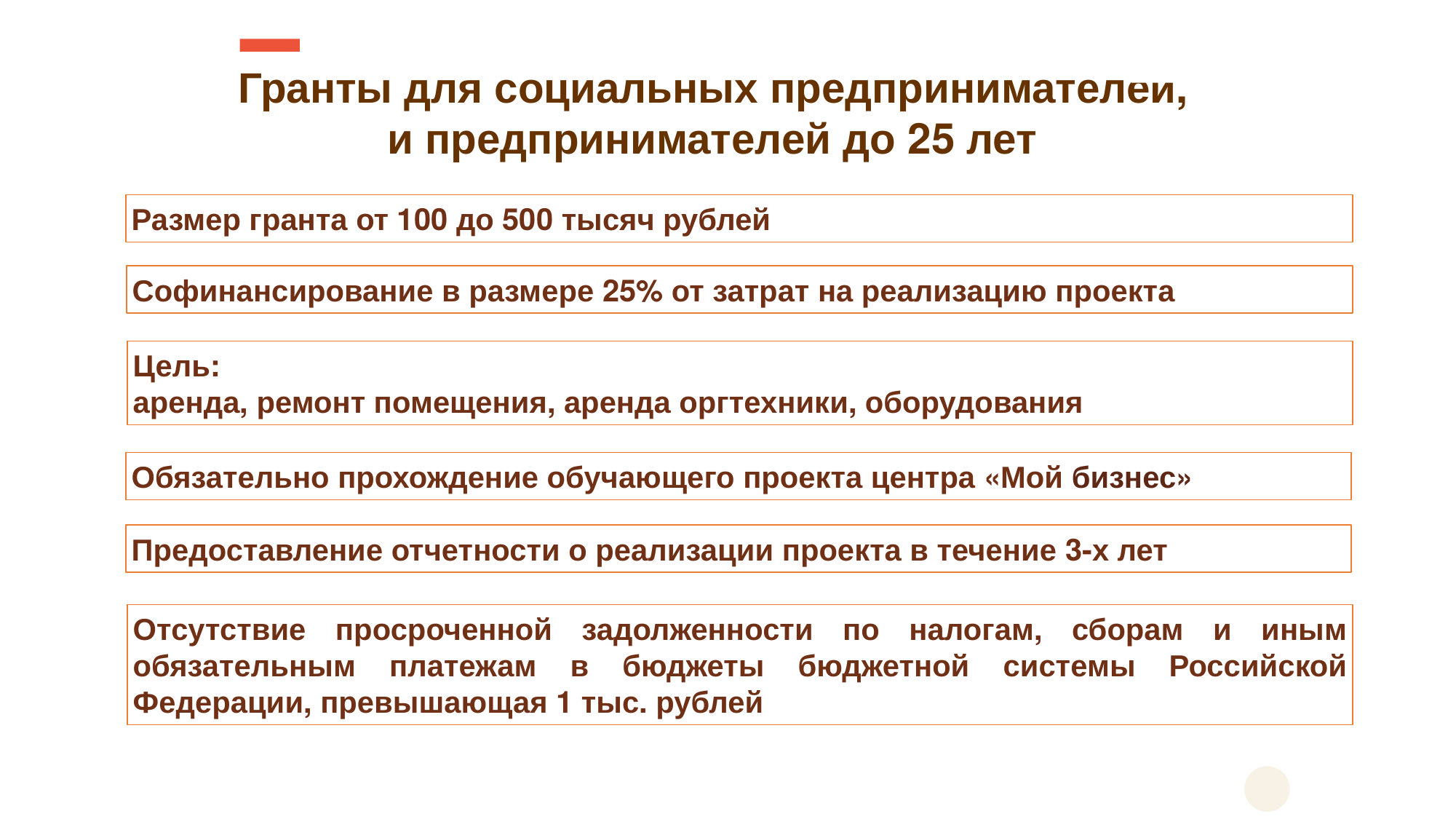

Гранты для социальных предпринимателей,
и предпринимателей до 25 лет
Размер гранта от 100 до 500 тысяч рублей
Софинансирование в размере 25% от затрат на реализацию проекта
Цель:
аренда, ремонт помещения, аренда оргтехники, оборудования
Обязательно прохождение обучающего проекта центра «Мой бизнес»
Предоставление отчетности о реализации проекта в течение 3-х лет
Отсутствие просроченной задолженности по налогам, сборам и иным обязательным платежам в бюджеты бюджетной системы Российской Федерации, превышающая 1 тыс. рублей